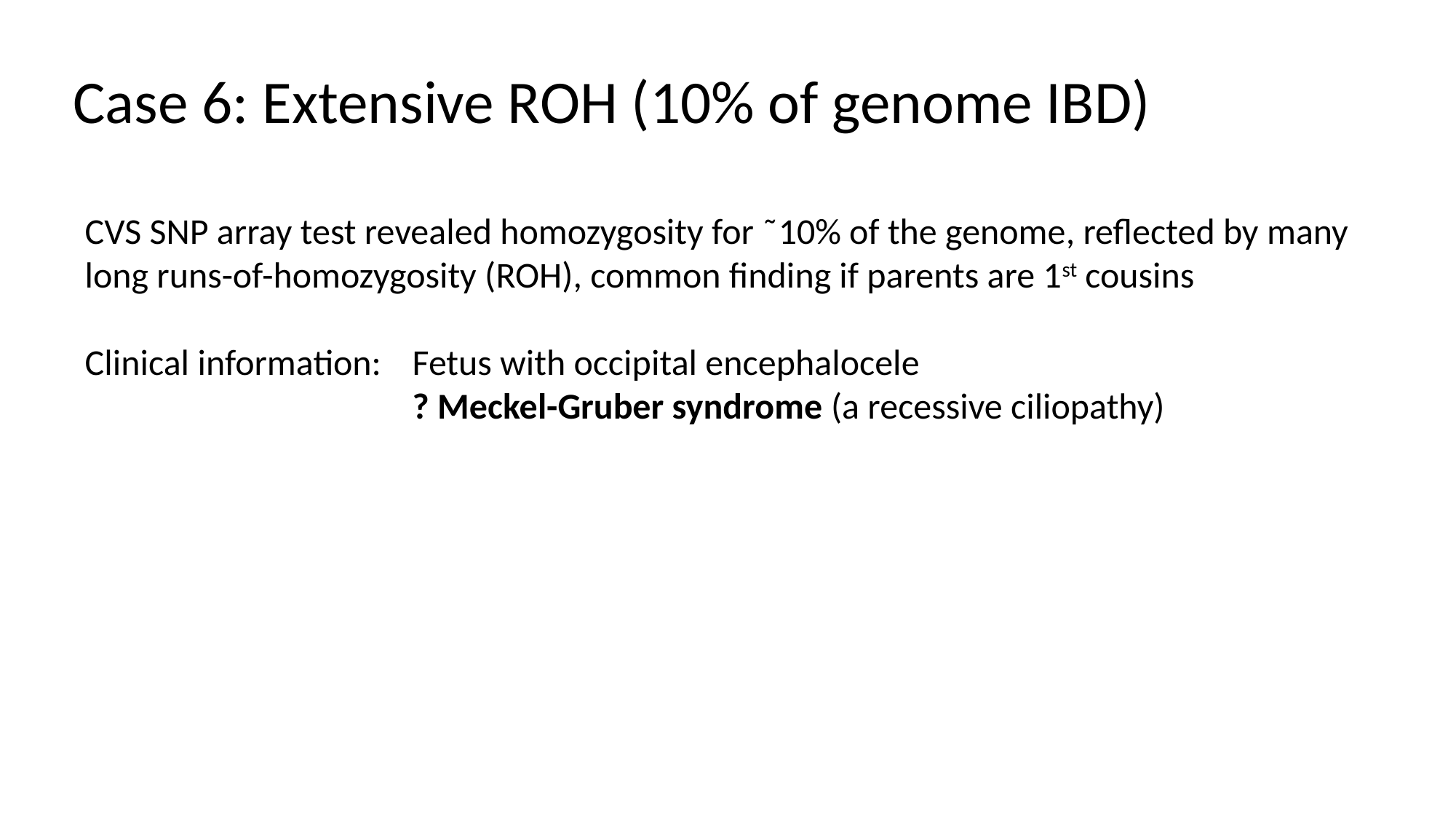

# Case 6: Extensive ROH (10% of genome IBD)
CVS SNP array test revealed homozygosity for ˜10% of the genome, reflected by many long runs-of-homozygosity (ROH), common finding if parents are 1st cousins

Clinical information: 	Fetus with occipital encephalocele
			? Meckel-Gruber syndrome (a recessive ciliopathy)